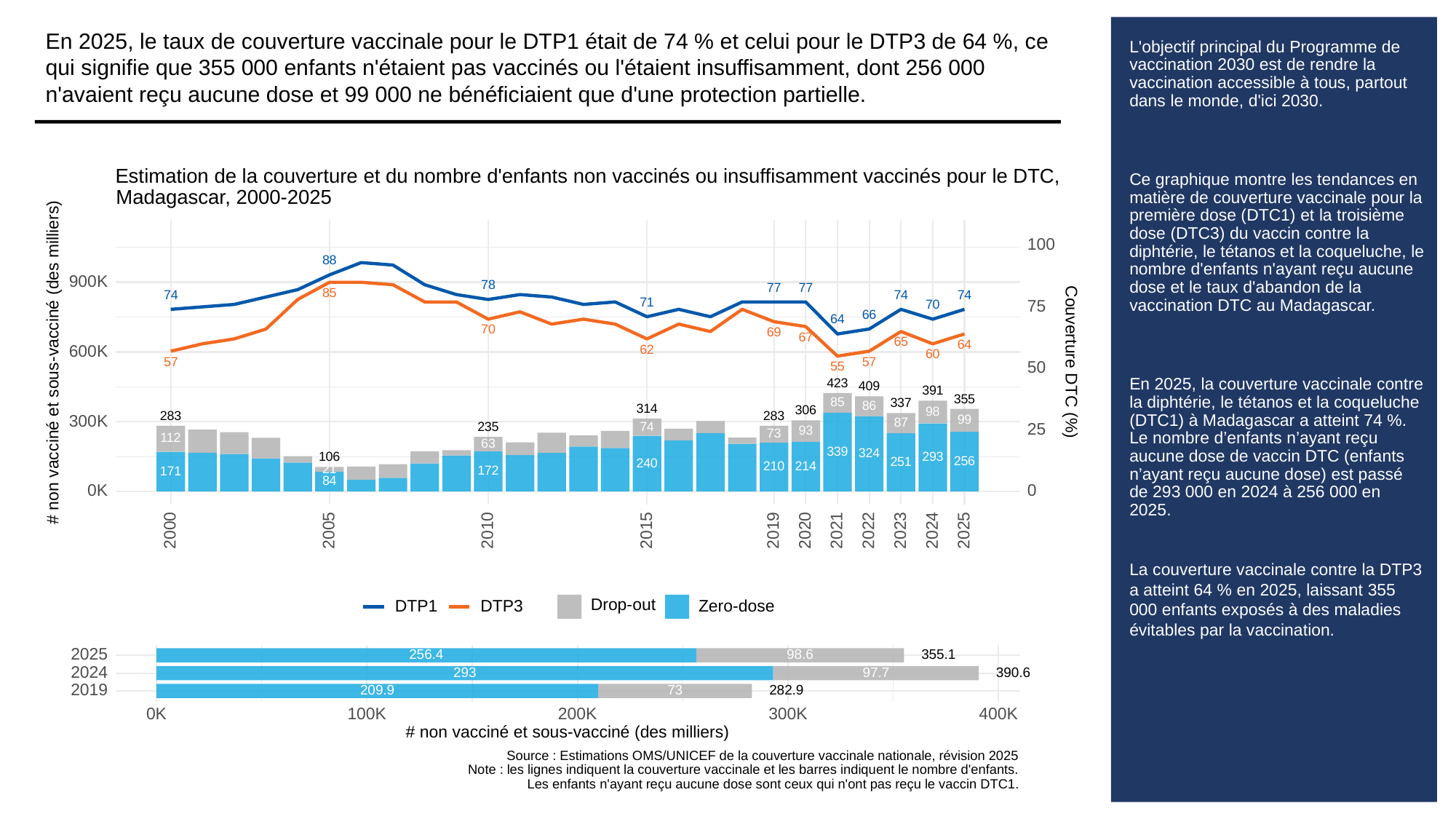

En 2025, le taux de couverture vaccinale pour le DTP1 était de 74 % et celui pour le DTP3 de 64 %, ce qui signifie que 355 000 enfants n'étaient pas vaccinés ou l'étaient insuffisamment, dont 256 000 n'avaient reçu aucune dose et 99 000 ne bénéficiaient que d'une protection partielle.
# L'objectif principal du Programme de vaccination 2030 est de rendre la vaccination accessible à tous, partout dans le monde, d'ici 2030.

Ce graphique montre les tendances en matière de couverture vaccinale pour la première dose (DTC1) et la troisième dose (DTC3) du vaccin contre la diphtérie, le tétanos et la coqueluche, le nombre d'enfants n'ayant reçu aucune dose et le taux d'abandon de la vaccination DTC au Madagascar.

En 2025, la couverture vaccinale contre la diphtérie, le tétanos et la coqueluche (DTC1) à Madagascar a atteint 74 %. Le nombre d’enfants n’ayant reçu aucune dose de vaccin DTC (enfants n’ayant reçu aucune dose) est passé de 293 000 en 2024 à 256 000 en 2025.

La couverture vaccinale contre la DTP3 a atteint 64 % en 2025, laissant 355 000 enfants exposés à des maladies évitables par la vaccination.

Estimation de la couverture et du nombre d'enfants non vaccinés ou insuffisamment vaccinés pour le DTC,
Madagascar, 2000-2025

100

88

900K
78

77
77
85
74
74
74
71
70
75
66
64

70
69
67
65
64
62
600K
60

# non vacciné et sous-vacciné (des milliers)
Couverture DTC (%)
57
57
50
55
423
409
391

355

85
337

86
314
306
98

283
283

300K
99

87

74
235

25

93

73

112

63

339

324

293

106

256
251

240
214
210

21

172
171

84

0K
0

2023
2000
2005
2010
2015
2019
2020
2021
2022
2024
2025

Drop-out
DTP3
Zero-dose
DTP1

2025
355.1
256.4
98.6

2024
293
390.6
97.7

2019
73
209.9
282.9

300K
0K
100K
200K
400K
# non vacciné et sous-vacciné (des milliers)
Source : Estimations OMS/UNICEF de la couverture vaccinale nationale, révision 2025
Note : les lignes indiquent la couverture vaccinale et les barres indiquent le nombre d'enfants.
Les enfants n'ayant reçu aucune dose sont ceux qui n'ont pas reçu le vaccin DTC1.